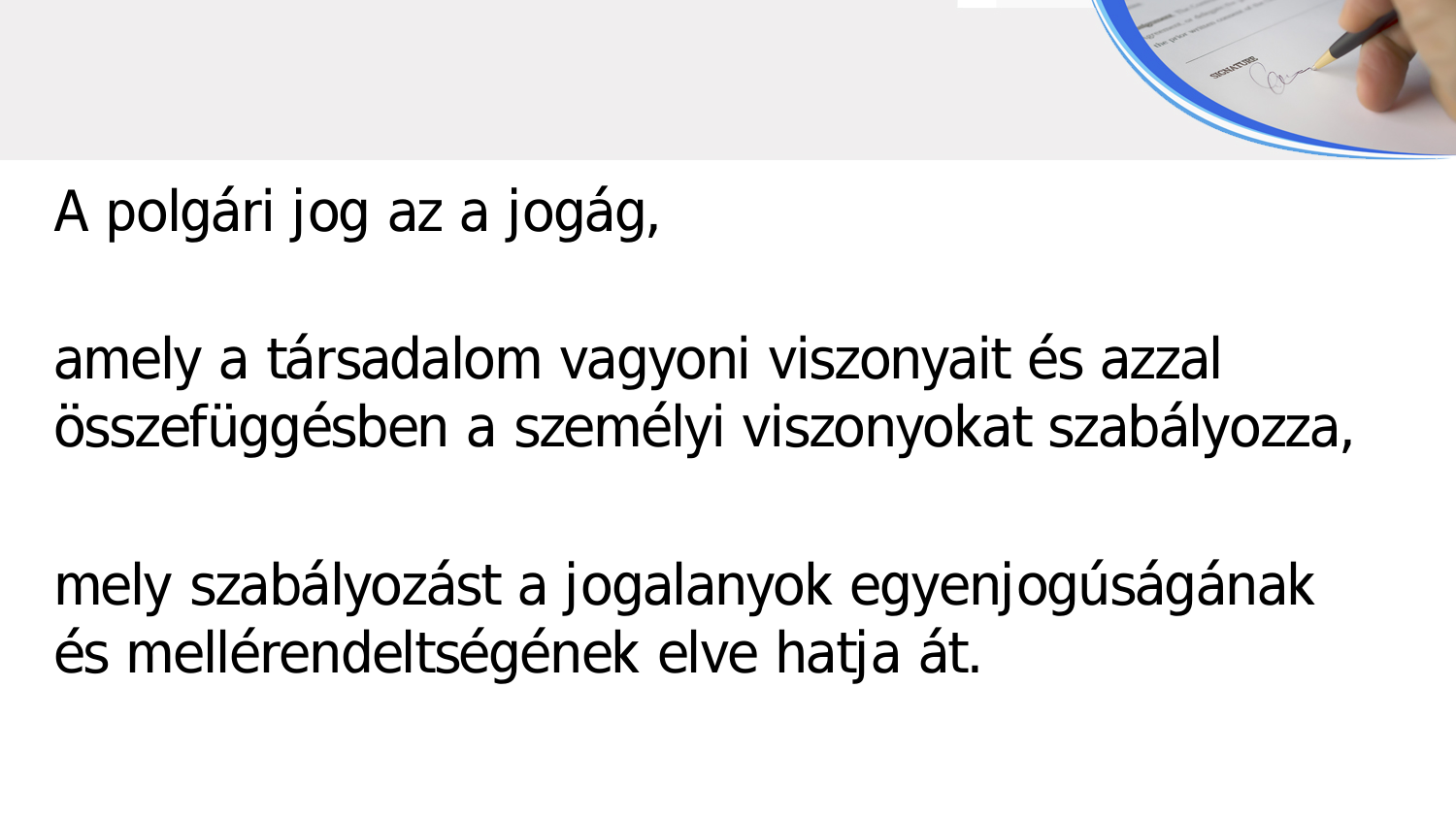

A polgári jog az a jogág,
amely a társadalom vagyoni viszonyait és azzal
összefüggésben a személyi viszonyokat szabályozza,

mely szabályozást a jogalanyok egyenjogúságának
és mellérendeltségének elve hatja át.